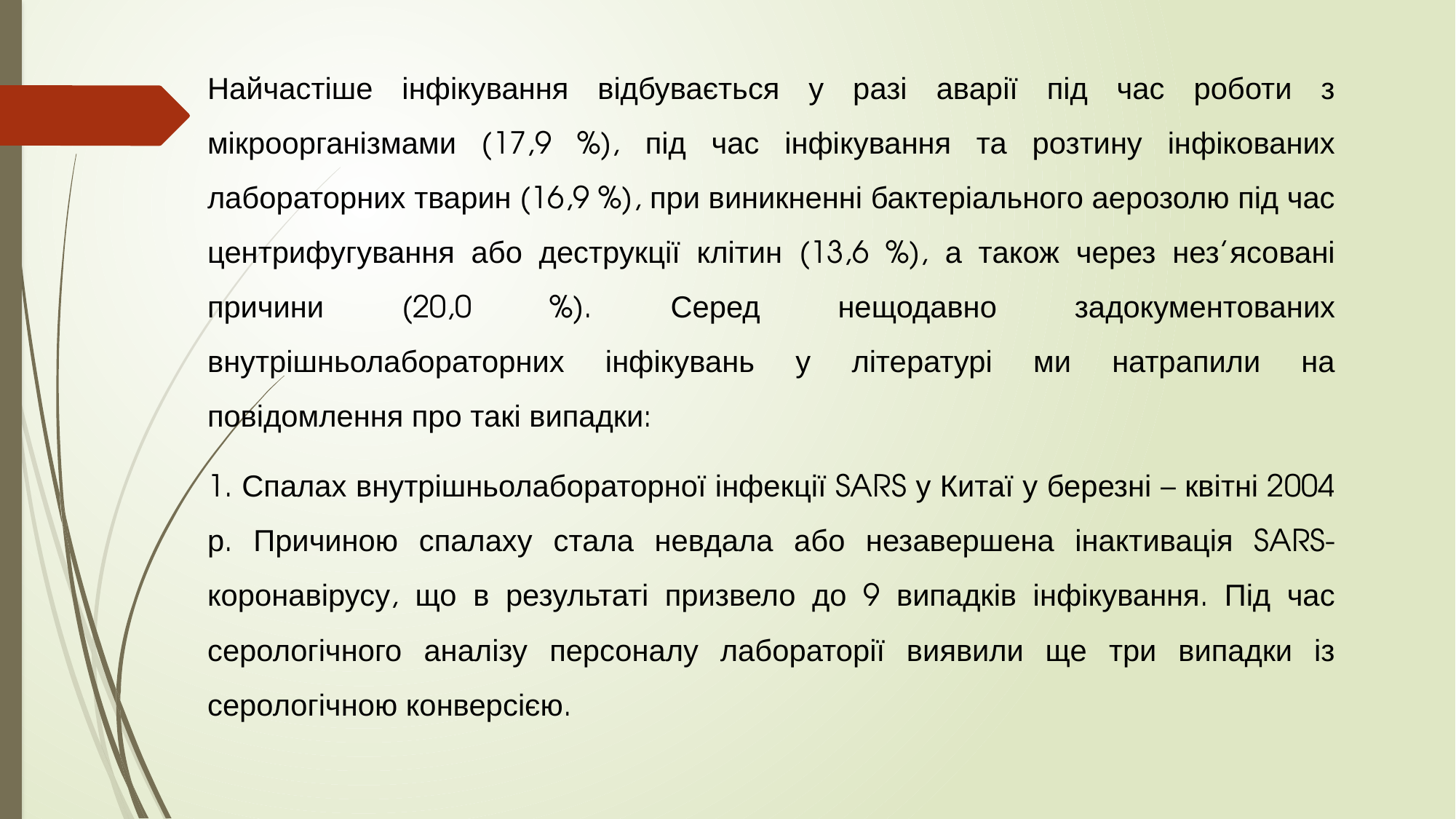

Найчастіше інфікування відбувається у разі аварії під час роботи з мікроорганізмами (17,9 %), під час інфікування та розтину інфікованих лабораторних тварин (16,9 %), при виникненні бактеріального аерозолю під час центрифугування або деструкції клітин (13,6 %), а також через нез’ясовані причини (20,0 %). Серед нещодавно задокументованих внутрішньолабораторних інфікувань у літературі ми натрапили на повідомлення про такі випадки:
1. Спалах внутрішньолабораторної інфекції SARS у Китаї у березні – квітні 2004 р. Причиною спалаху стала невдала або незавершена інактивація SARS-коронавірусу, що в результаті призвело до 9 випадків інфікування. Під час серологічного аналізу персоналу лабораторії виявили ще три випадки із серологічною конверсією.